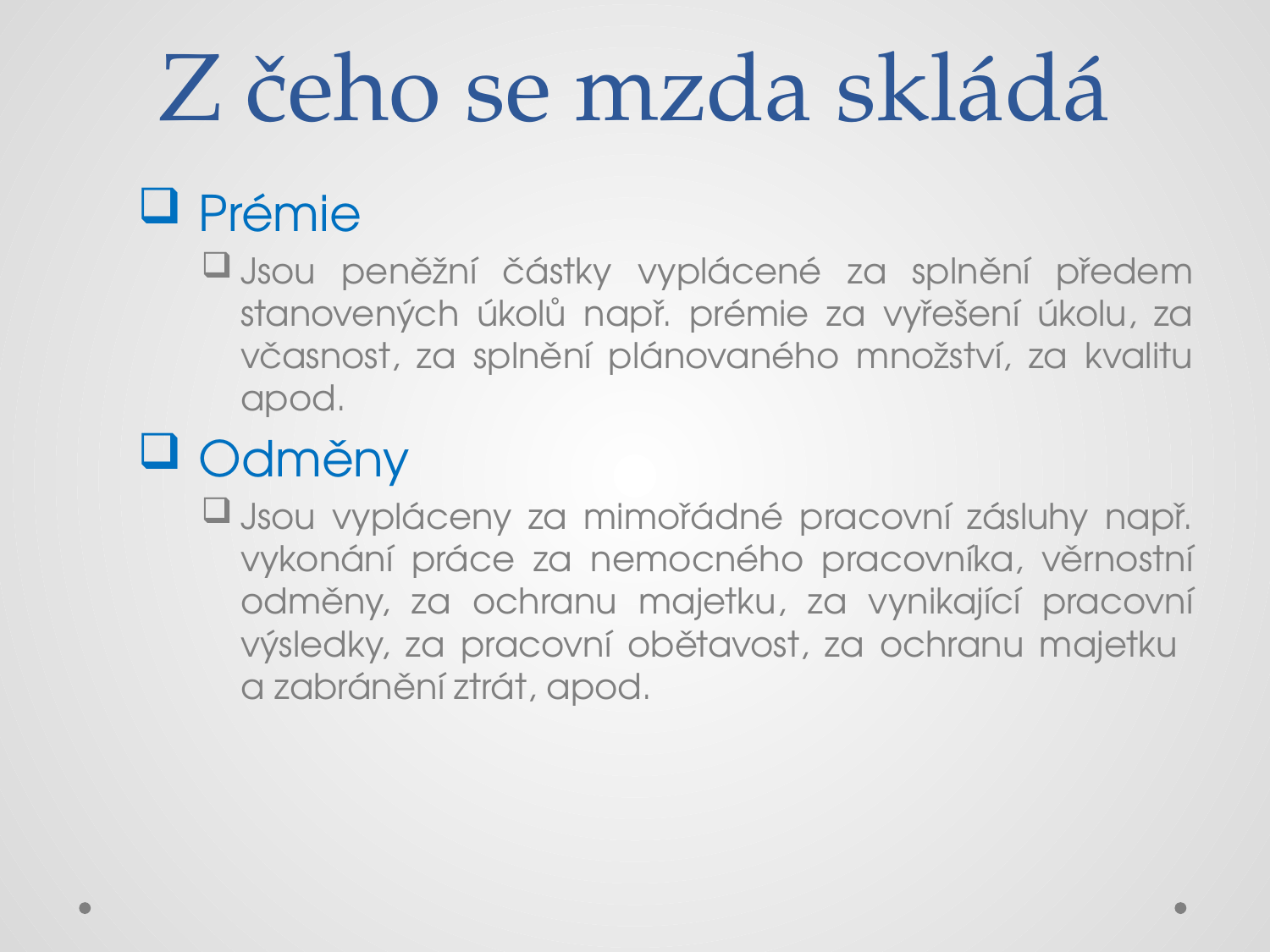

# Z čeho se mzda skládá
 Prémie
Jsou peněžní částky vyplácené za splnění předem stanovených úkolů např. prémie za vyřešení úkolu, za včasnost, za splnění plánovaného množství, za kvalitu apod.
 Odměny
Jsou vypláceny za mimořádné pracovní zásluhy např. vykonání práce za nemocného pracovníka, věrnostní odměny, za ochranu majetku, za vynikající pracovní výsledky, za pracovní obětavost, za ochranu majetku
a zabránění ztrát, apod.